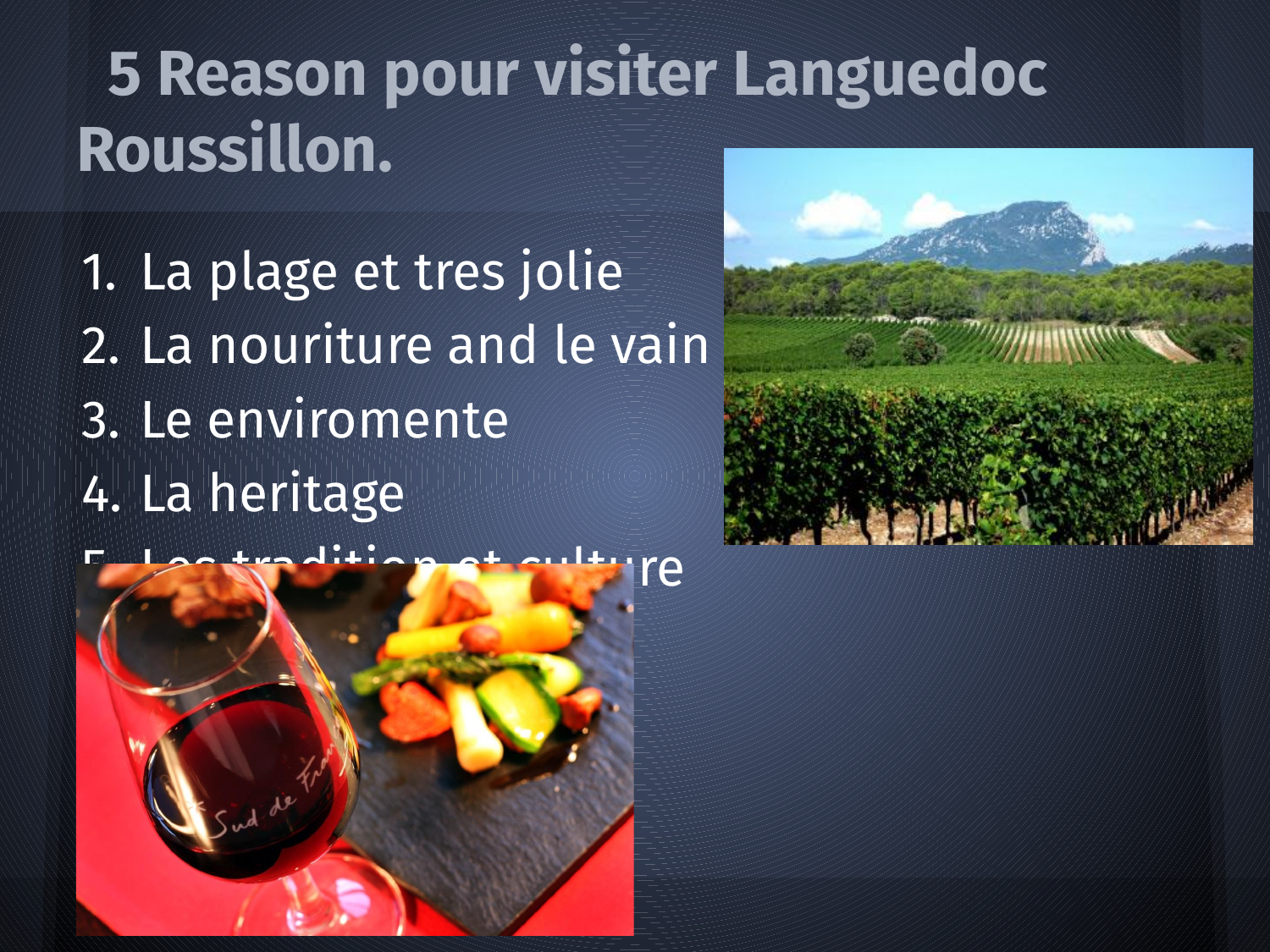

# 5 Reason pour visiter Languedoc Roussillon.

La plage et tres jolie
La nouriture and le vain
Le enviromente
La heritage
Les tradition et culture